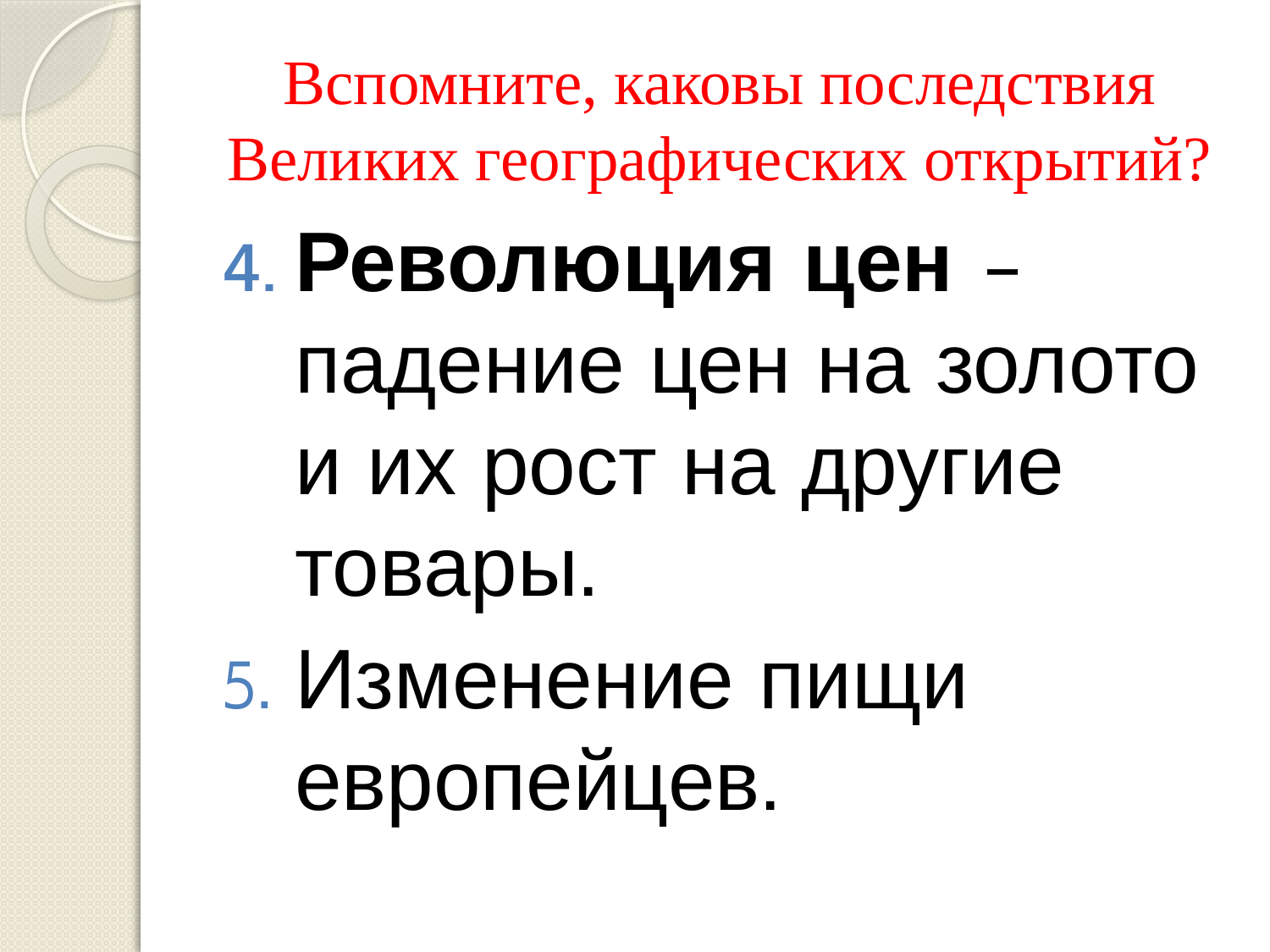

# Вспомните, каковы последствия Великих географических открытий?
Революция цен – падение цен на золото и их рост на другие товары.
Изменение пищи европейцев.